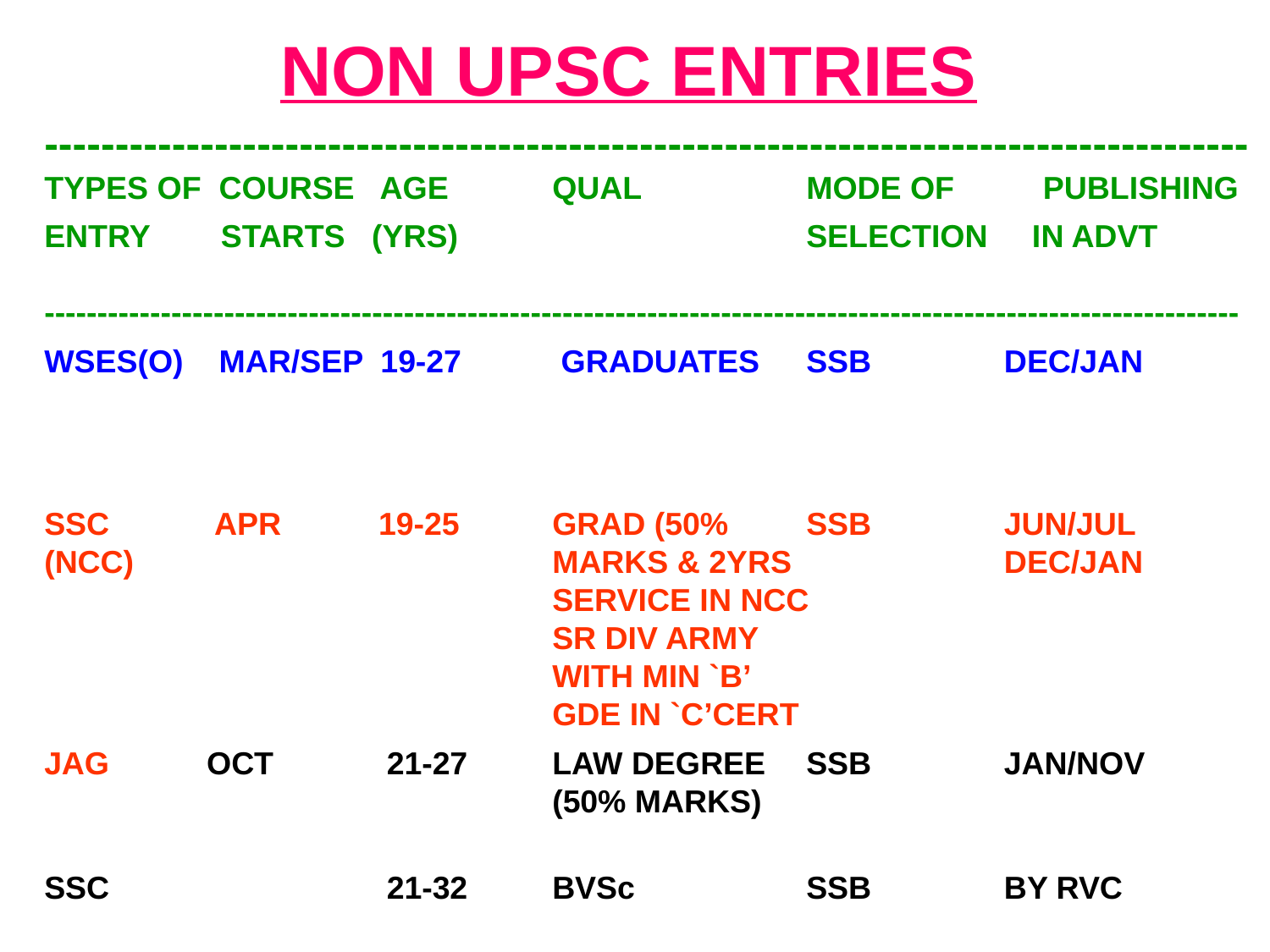

NON UPSC ENTRIES
-------------------------------------------------------------------------------------TYPES OF  COURSE   AGE    	QUAL       	MODE OF          PUBLISHING
ENTRY        STARTS   (YRS)			SELECTION     IN ADVT	                           -----------------------------------------------------------------------------------------------------------------
WSES(O)    MAR/SEP  19-27  	 GRADUATES	SSB	        DEC/JAN
SSC	     APR           19-25        	GRAD (50%	SSB	        JUN/JUL 	 (NCC)				MARKS & 2YRS		        DEC/JAN 					SERVICE IN NCC	         						SR DIV ARMY		                    					WITH MIN `B’				        				GDE IN `C’CERT
JAG   	    OCT  	          21-27 	LAW DEGREE	SSB	        JAN/NOV 					(50% MARKS)
SSC	     	          21-32	BVSc 		SSB	        BY RVC